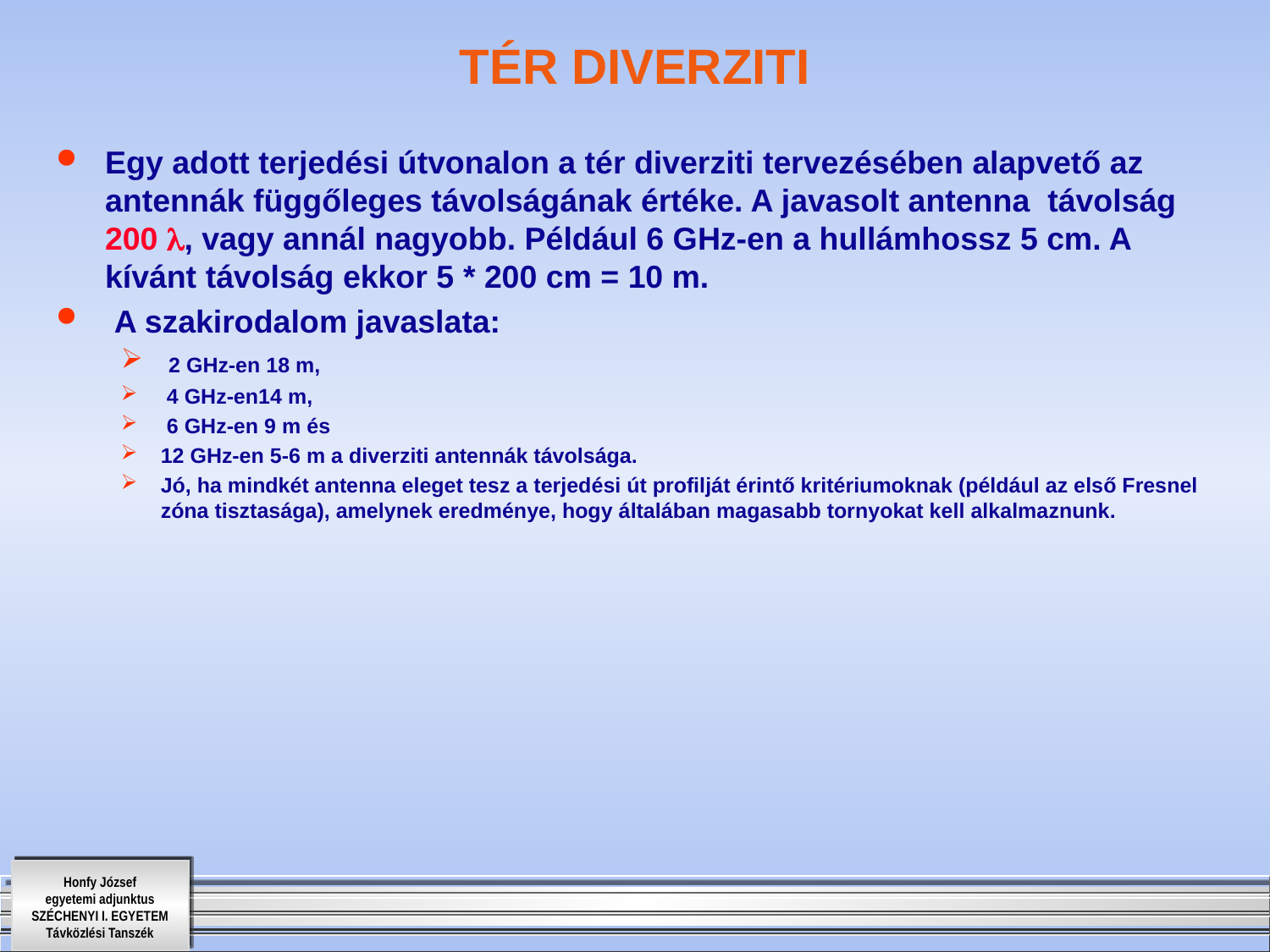

# TÉR DIVERZITI
Egy adott terjedési útvonalon a tér diverziti tervezésében alapvető az antennák függőleges távolságának értéke. A javasolt antenna  távolság 200 λ, vagy annál nagyobb. Például 6 GHz-en a hullámhossz 5 cm. A kívánt távolság ekkor 5 * 200 cm = 10 m.
 A szakirodalom javaslata:
 2 GHz-en 18 m,
 4 GHz-en14 m,
 6 GHz-en 9 m és
12 GHz-en 5-6 m a diverziti antennák távolsága.
Jó, ha mindkét antenna eleget tesz a terjedési út profilját érintő kritériumoknak (például az első Fresnel zóna tisztasága), amelynek eredménye, hogy általában magasabb tornyokat kell alkalmaznunk.